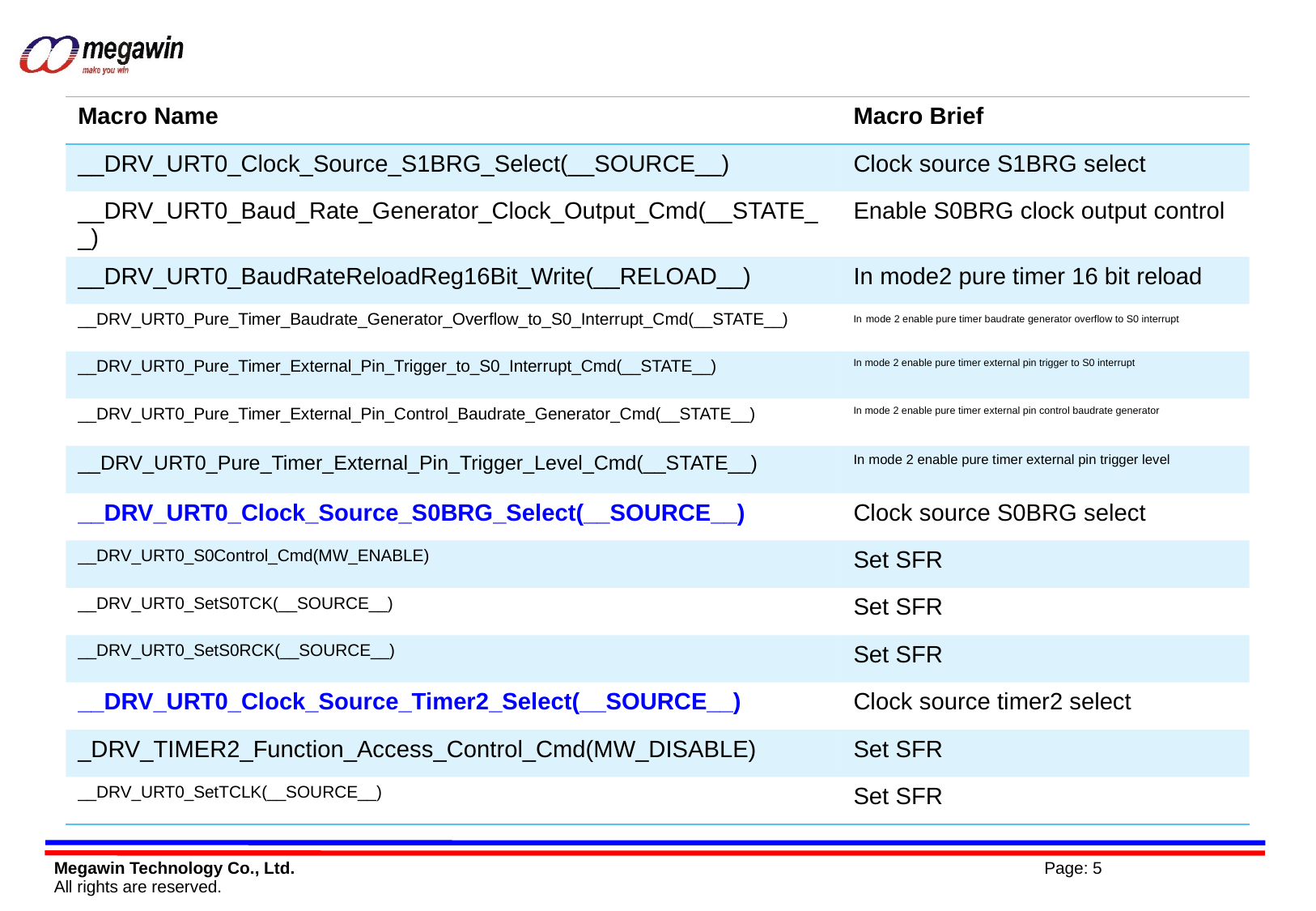

| Macro Name | Macro Brief |
| --- | --- |
| \_\_DRV\_URT0\_Clock\_Source\_S1BRG\_Select(\_\_SOURCE\_\_) | Clock source S1BRG select |
| \_\_DRV\_URT0\_Baud\_Rate\_Generator\_Clock\_Output\_Cmd(\_\_STATE\_\_) | Enable S0BRG clock output control |
| \_\_DRV\_URT0\_BaudRateReloadReg16Bit\_Write(\_\_RELOAD\_\_) | In mode2 pure timer 16 bit reload |
| \_\_DRV\_URT0\_Pure\_Timer\_Baudrate\_Generator\_Overflow\_to\_S0\_Interrupt\_Cmd(\_\_STATE\_\_) | In mode 2 enable pure timer baudrate generator overflow to S0 interrupt |
| \_\_DRV\_URT0\_Pure\_Timer\_External\_Pin\_Trigger\_to\_S0\_Interrupt\_Cmd(\_\_STATE\_\_) | In mode 2 enable pure timer external pin trigger to S0 interrupt |
| \_\_DRV\_URT0\_Pure\_Timer\_External\_Pin\_Control\_Baudrate\_Generator\_Cmd(\_\_STATE\_\_) | In mode 2 enable pure timer external pin control baudrate generator |
| \_\_DRV\_URT0\_Pure\_Timer\_External\_Pin\_Trigger\_Level\_Cmd(\_\_STATE\_\_) | In mode 2 enable pure timer external pin trigger level |
| \_\_DRV\_URT0\_Clock\_Source\_S0BRG\_Select(\_\_SOURCE\_\_) | Clock source S0BRG select |
| \_\_DRV\_URT0\_S0Control\_Cmd(MW\_ENABLE) | Set SFR |
| \_\_DRV\_URT0\_SetS0TCK(\_\_SOURCE\_\_) | Set SFR |
| \_\_DRV\_URT0\_SetS0RCK(\_\_SOURCE\_\_) | Set SFR |
| \_\_DRV\_URT0\_Clock\_Source\_Timer2\_Select(\_\_SOURCE\_\_) | Clock source timer2 select |
| \_DRV\_TIMER2\_Function\_Access\_Control\_Cmd(MW\_DISABLE) | Set SFR |
| \_\_DRV\_URT0\_SetTCLK(\_\_SOURCE\_\_) | Set SFR |